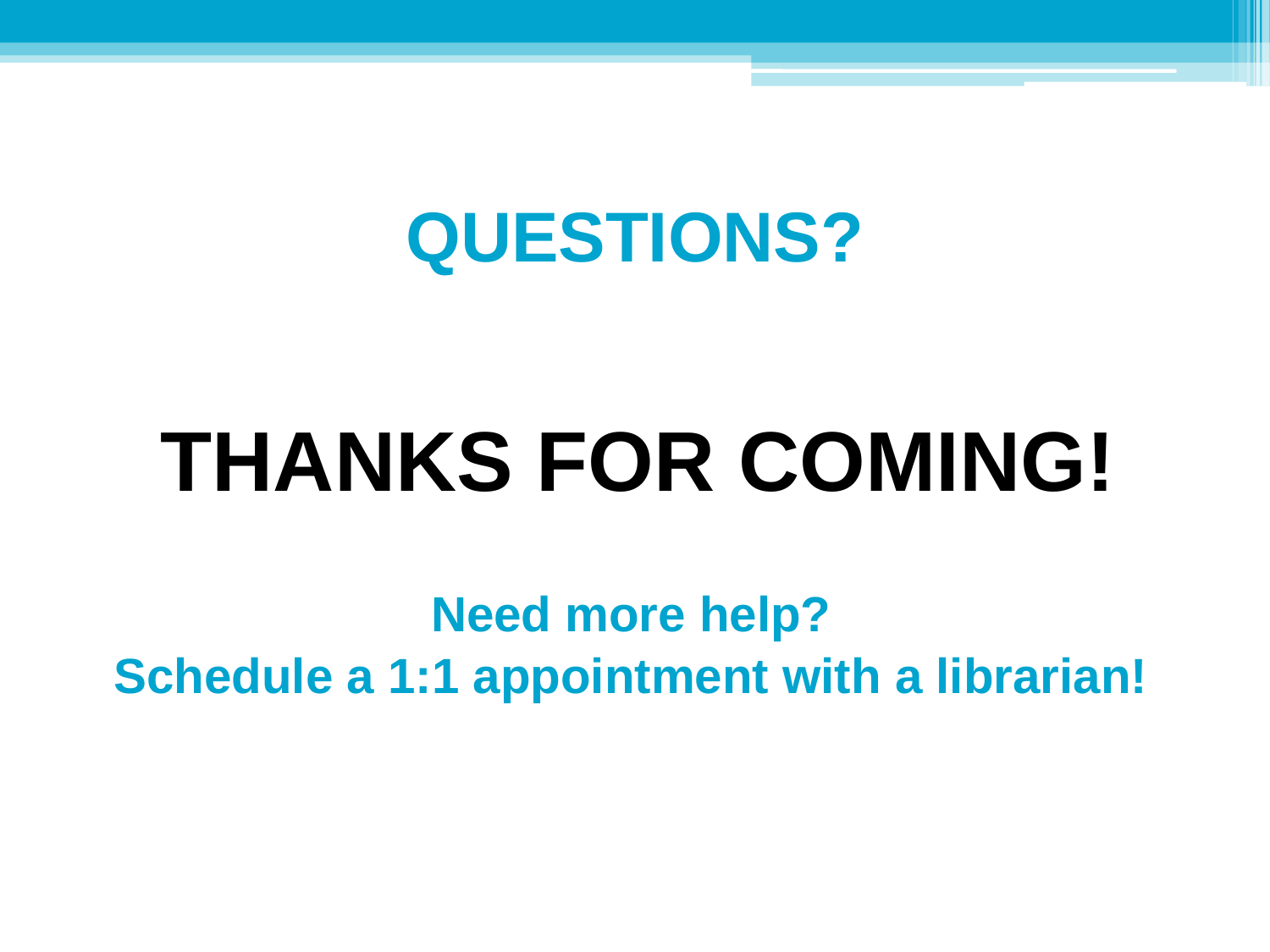

# QUESTIONS?

THANKS FOR COMING!

Need more help?
Schedule a 1:1 appointment with a librarian!